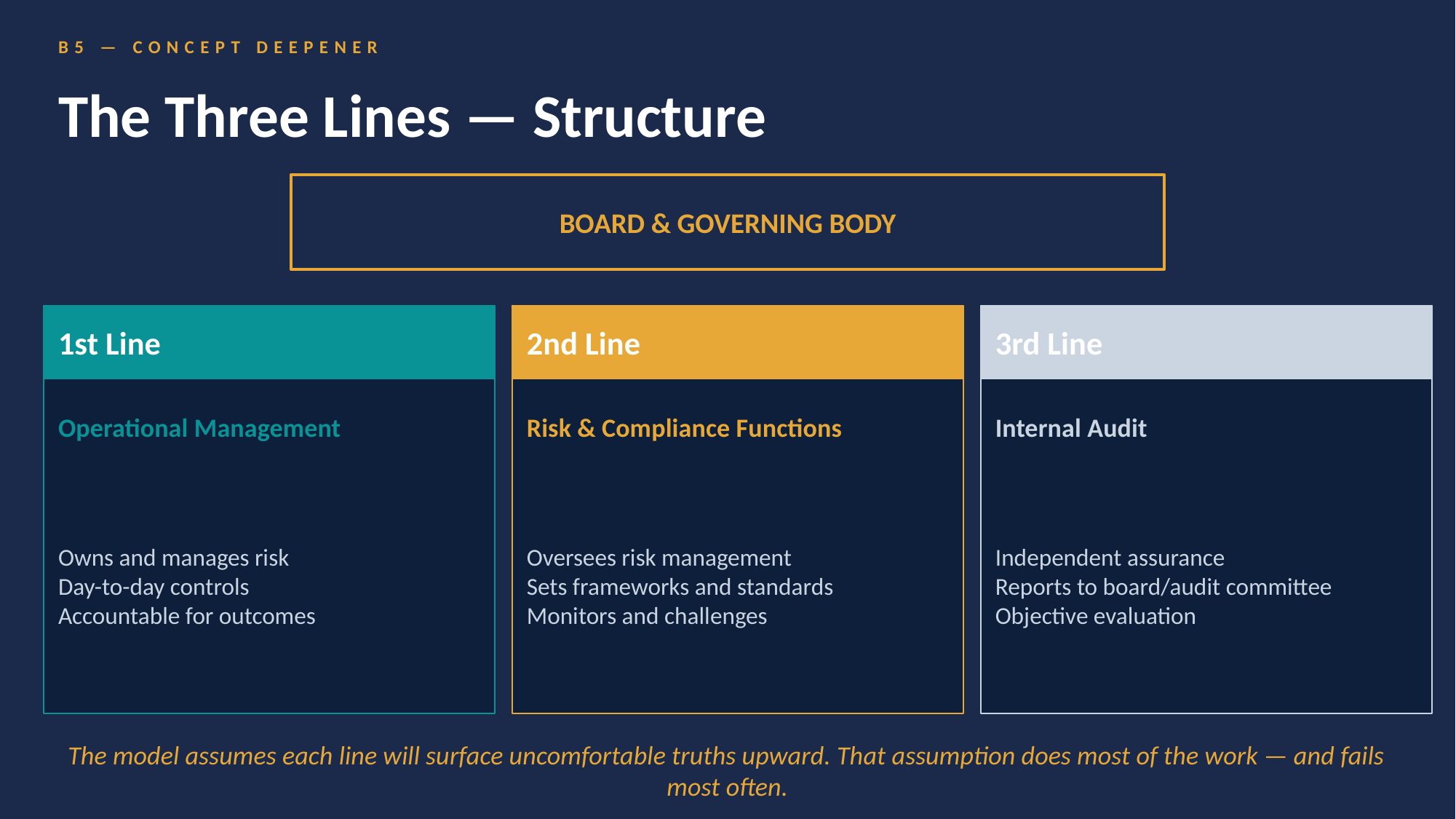

B5 — CONCEPT DEEPENER
The Three Lines — Structure

BOARD & GOVERNING BODY

1st Line
2nd Line
3rd Line
Operational Management
Risk & Compliance Functions
Internal Audit
Owns and manages risk
Day-to-day controls
Accountable for outcomes
Oversees risk management
Sets frameworks and standards
Monitors and challenges
Independent assurance
Reports to board/audit committee
Objective evaluation
The model assumes each line will surface uncomfortable truths upward. That assumption does most of the work — and fails most often.